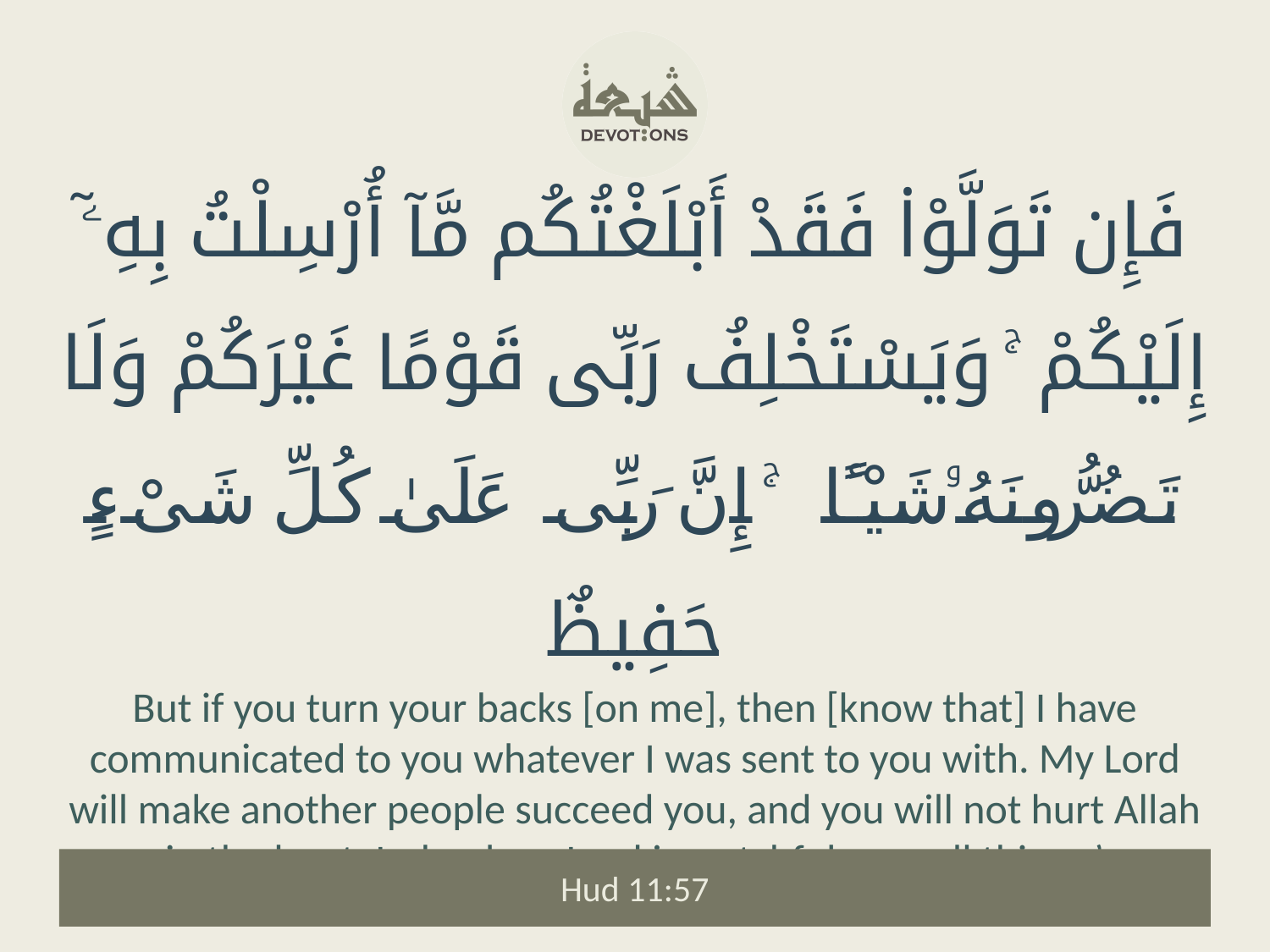

فَإِن تَوَلَّوْا۟ فَقَدْ أَبْلَغْتُكُم مَّآ أُرْسِلْتُ بِهِۦٓ إِلَيْكُمْ ۚ وَيَسْتَخْلِفُ رَبِّى قَوْمًا غَيْرَكُمْ وَلَا تَضُرُّونَهُۥ شَيْـًٔا ۚ إِنَّ رَبِّى عَلَىٰ كُلِّ شَىْءٍ حَفِيظٌ
But if you turn your backs [on me], then [know that] I have communicated to you whatever I was sent to you with. My Lord will make another people succeed you, and you will not hurt Allah in the least. Indeed my Lord is watchful over all things.’
Hud 11:57